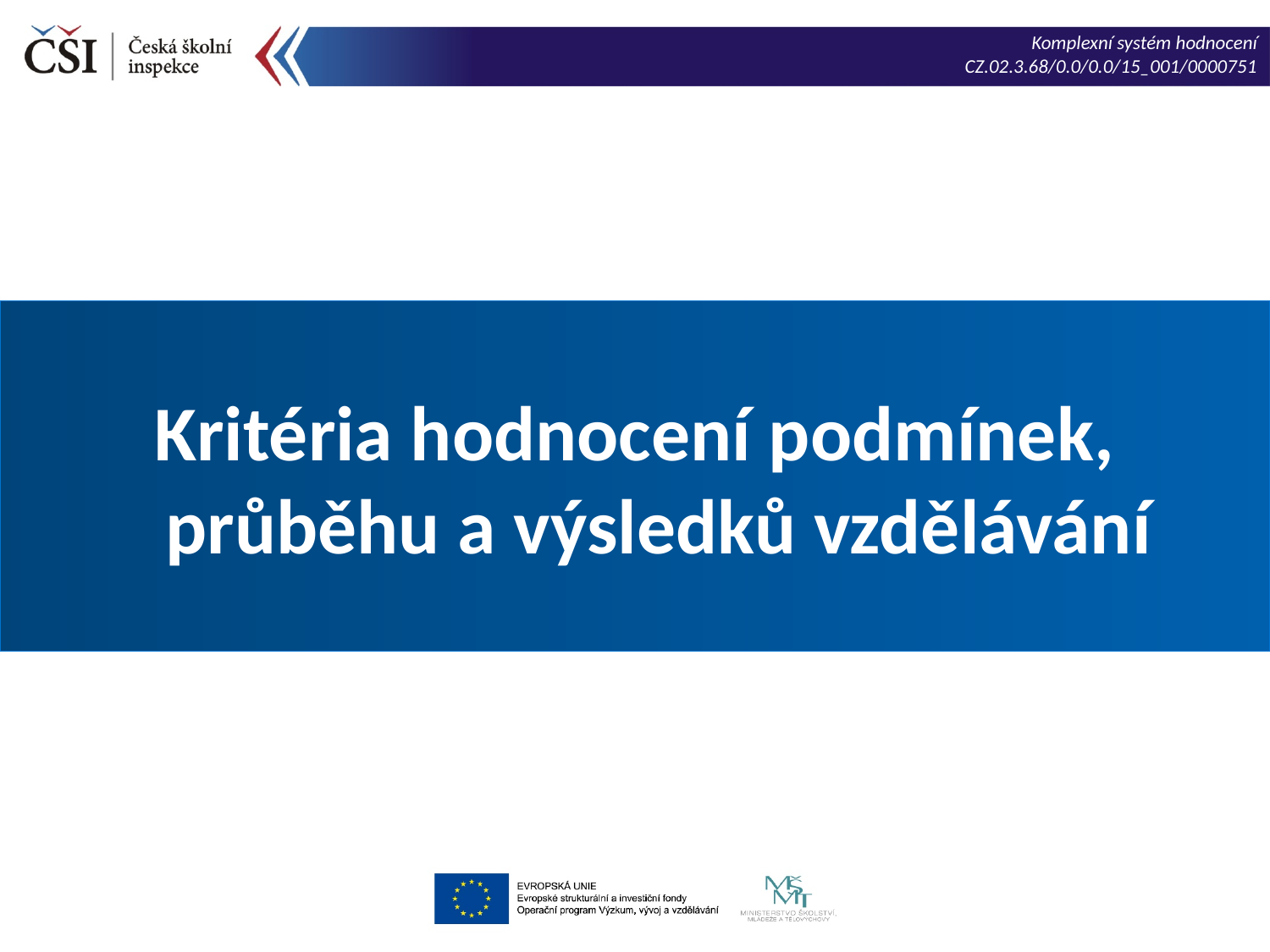

Kritéria hodnocení podmínek, průběhu a výsledků vzdělávání